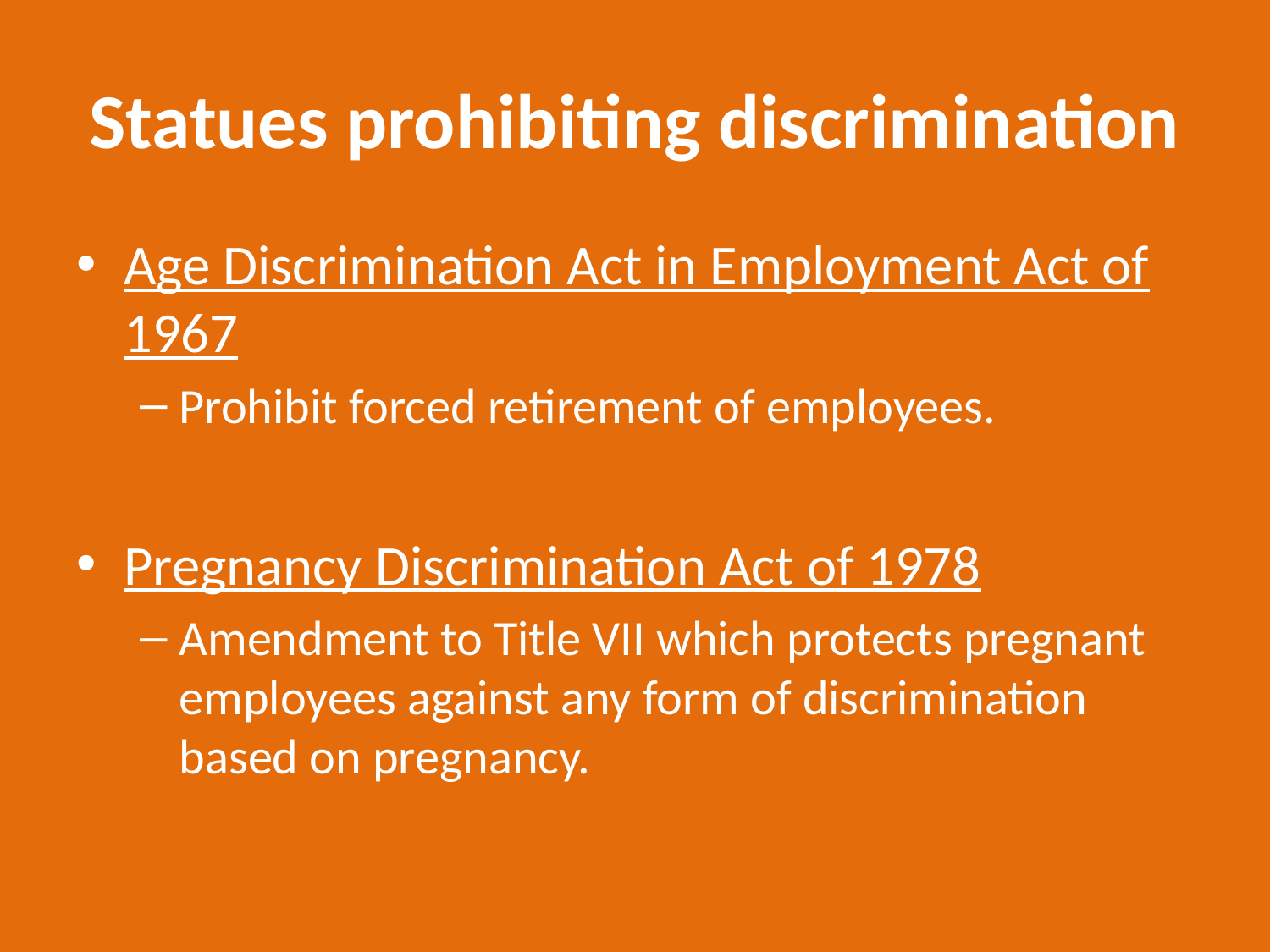

# Statues prohibiting discrimination
Age Discrimination Act in Employment Act of 1967
Prohibit forced retirement of employees.

Pregnancy Discrimination Act of 1978
Amendment to Title VII which protects pregnant employees against any form of discrimination based on pregnancy.